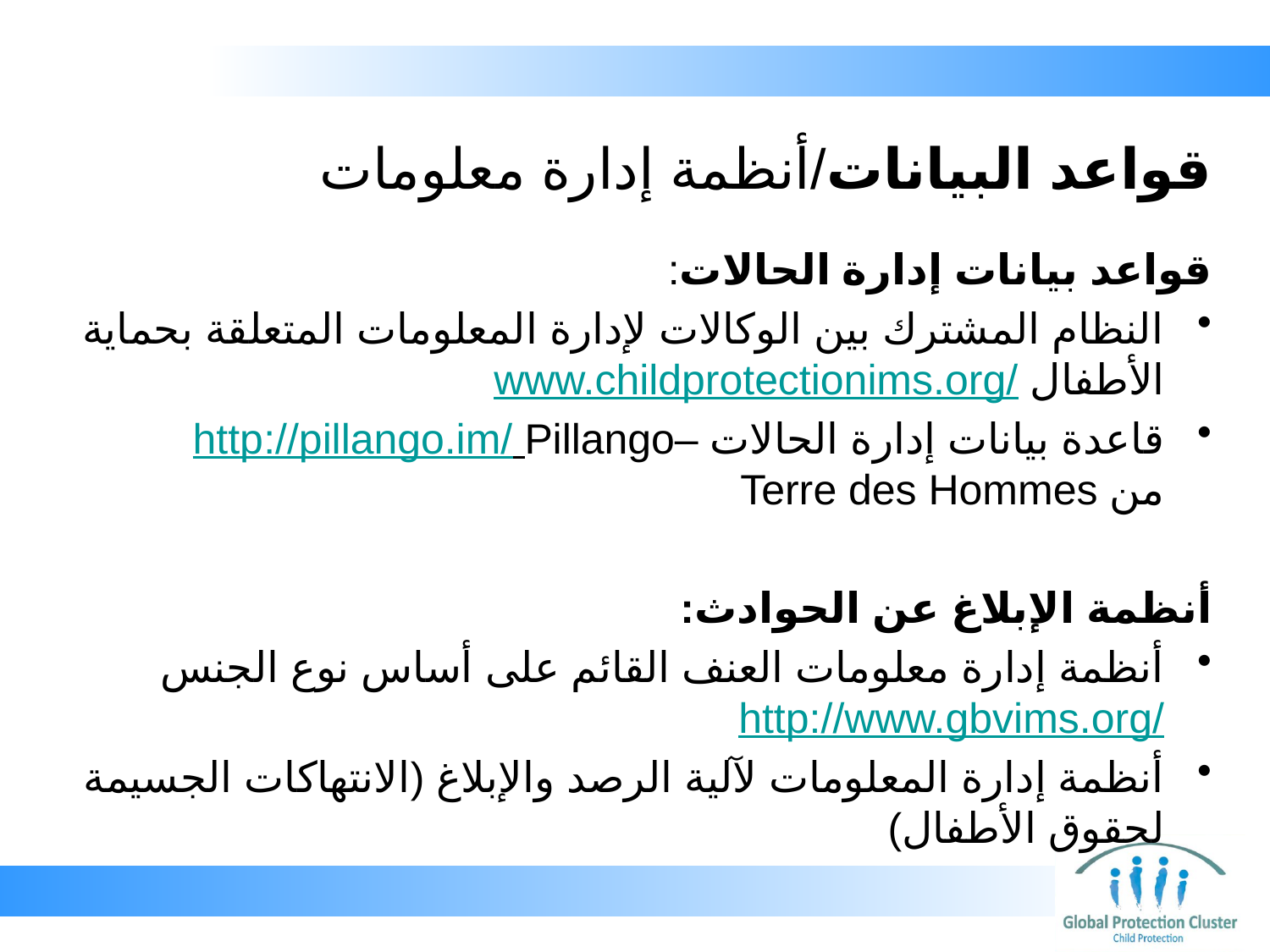

# قواعد البيانات/أنظمة إدارة معلومات
قواعد بيانات إدارة الحالات:
النظام المشترك بين الوكالات لإدارة المعلومات المتعلقة بحماية الأطفال www.childprotectionims.org/
قاعدة بيانات إدارة الحالات –http://pillango.im/ Pillango
من Terre des Hommes

أنظمة الإبلاغ عن الحوادث:
أنظمة إدارة معلومات العنف القائم على أساس نوع الجنس http://www.gbvims.org/
أنظمة إدارة المعلومات لآلية الرصد والإبلاغ (الانتهاكات الجسيمة لحقوق الأطفال)